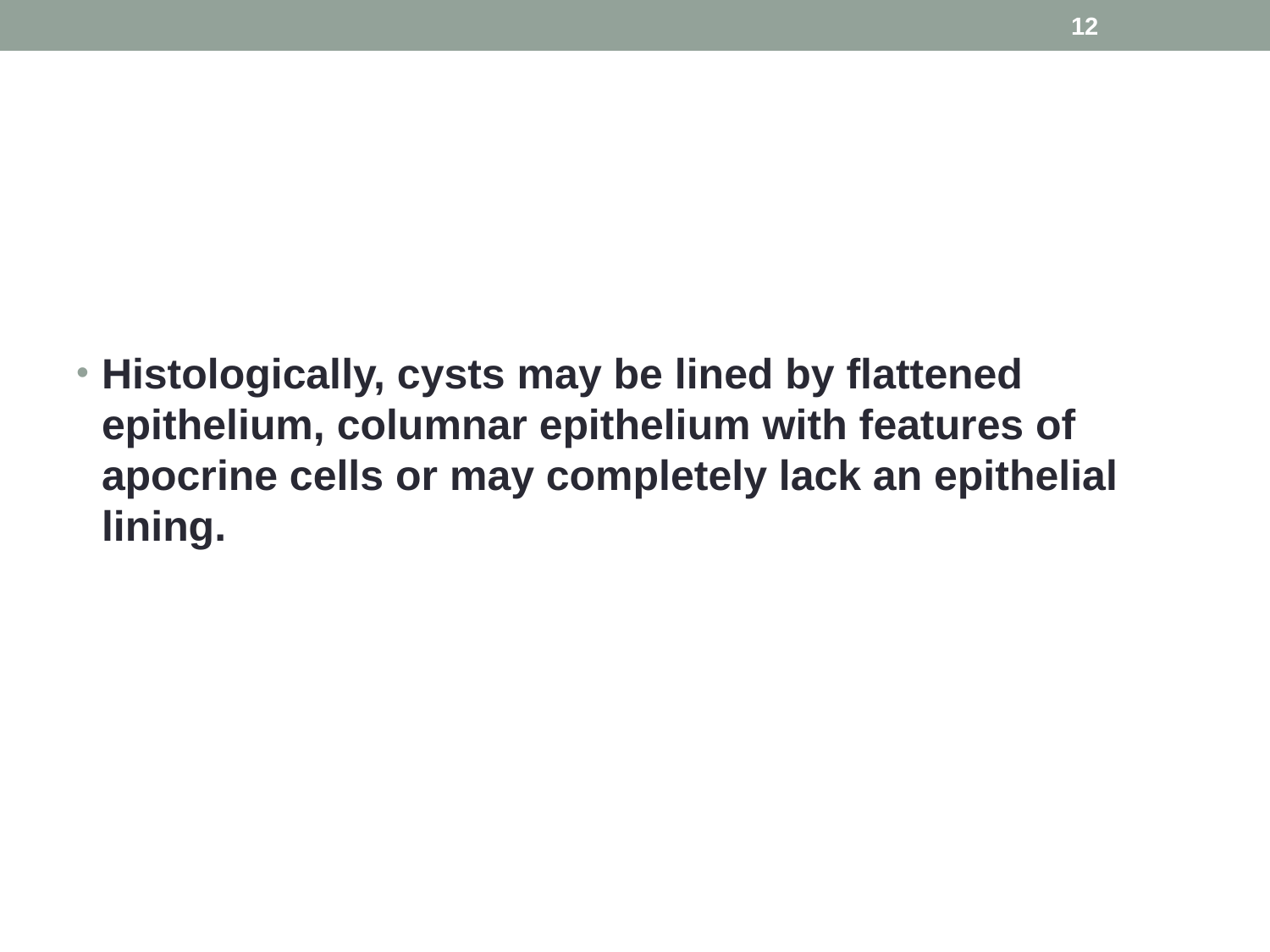

12
#

Histologically, cysts may be lined by flattened epithelium, columnar epithelium with features of apocrine cells or may completely lack an epithelial lining.